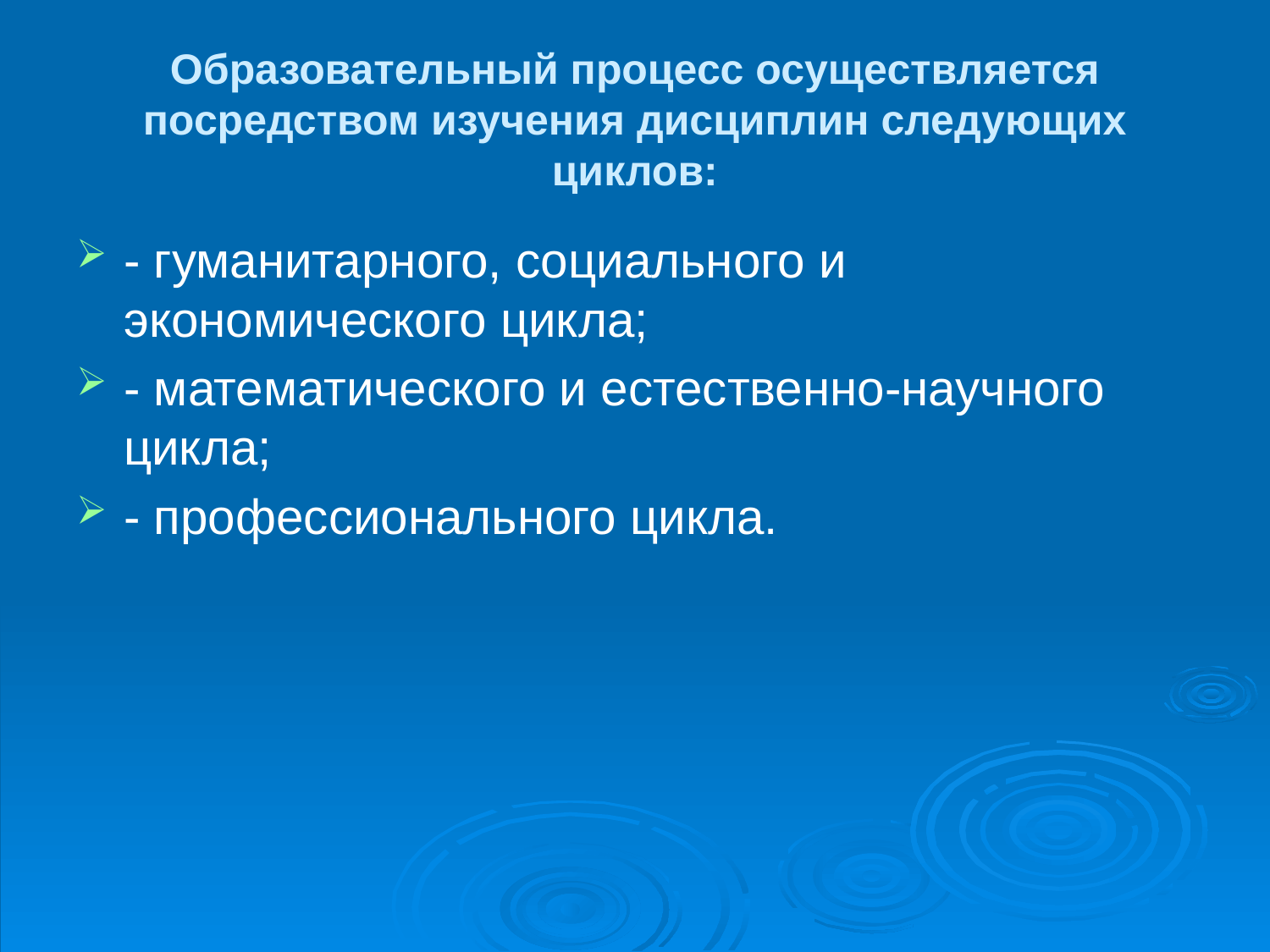

# Образовательный процесс осуществляется посредством изучения дисциплин следующих циклов:
- гуманитарного, социального и экономического цикла;
- математического и естественно-научного цикла;
- профессионального цикла.